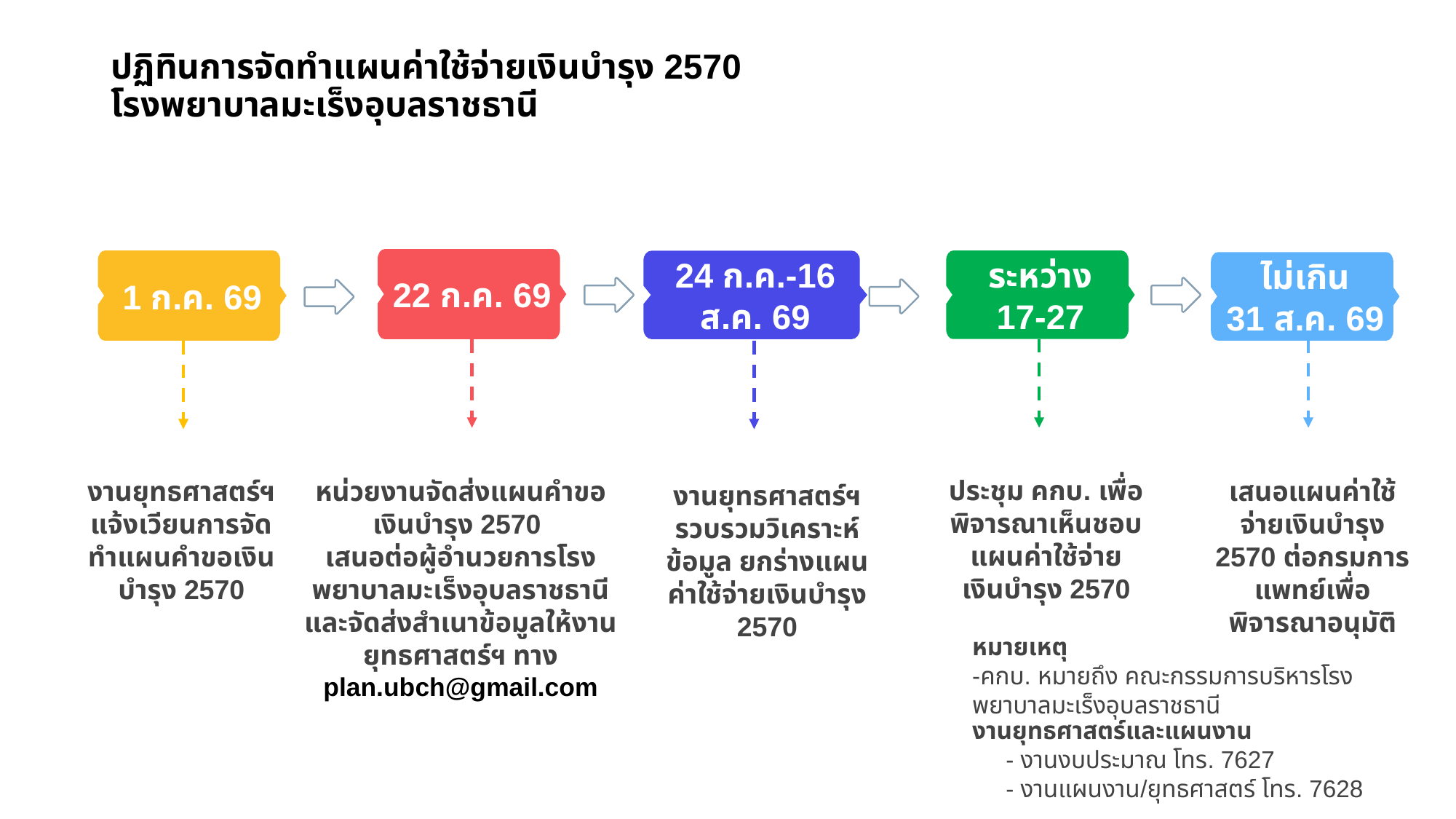

# ปฏิทินการจัดทำแผนค่าใช้จ่ายเงินบำรุง 2570 โรงพยาบาลมะเร็งอุบลราชธานี
22 ก.ค. 69
1 ก.ค. 69
ช่วงระหว่าง
17-27 ส.ค. 69
24 ก.ค.-16 ส.ค. 69
ไม่เกิน
31 ส.ค. 69

ประชุม คกบ. เพื่อพิจารณาเห็นชอบแผนค่าใช้จ่าย
เงินบำรุง 2570
งานยุทธศาสตร์ฯ
แจ้งเวียนการจัดทำแผนคำขอเงินบำรุง 2570
หน่วยงานจัดส่งแผนคำขอเงินบำรุง 2570
เสนอต่อผู้อำนวยการโรงพยาบาลมะเร็งอุบลราชธานี และจัดส่งสำเนาข้อมูลให้งานยุทธศาสตร์ฯ ทาง plan.ubch@gmail.com
เสนอแผนค่าใช้จ่ายเงินบำรุง 2570 ต่อกรมการแพทย์เพื่อพิจารณาอนุมัติ
งานยุทธศาสตร์ฯ รวบรวมวิเคราะห์ข้อมูล ยกร่างแผนค่าใช้จ่ายเงินบำรุง 2570
หมายเหตุ
-คกบ. หมายถึง คณะกรรมการบริหารโรงพยาบาลมะเร็งอุบลราชธานี
งานยุทธศาสตร์และแผนงาน
     - งานงบประมาณ โทร. 7627
     - งานแผนงาน/ยุทธศาสตร์ โทร. 7628